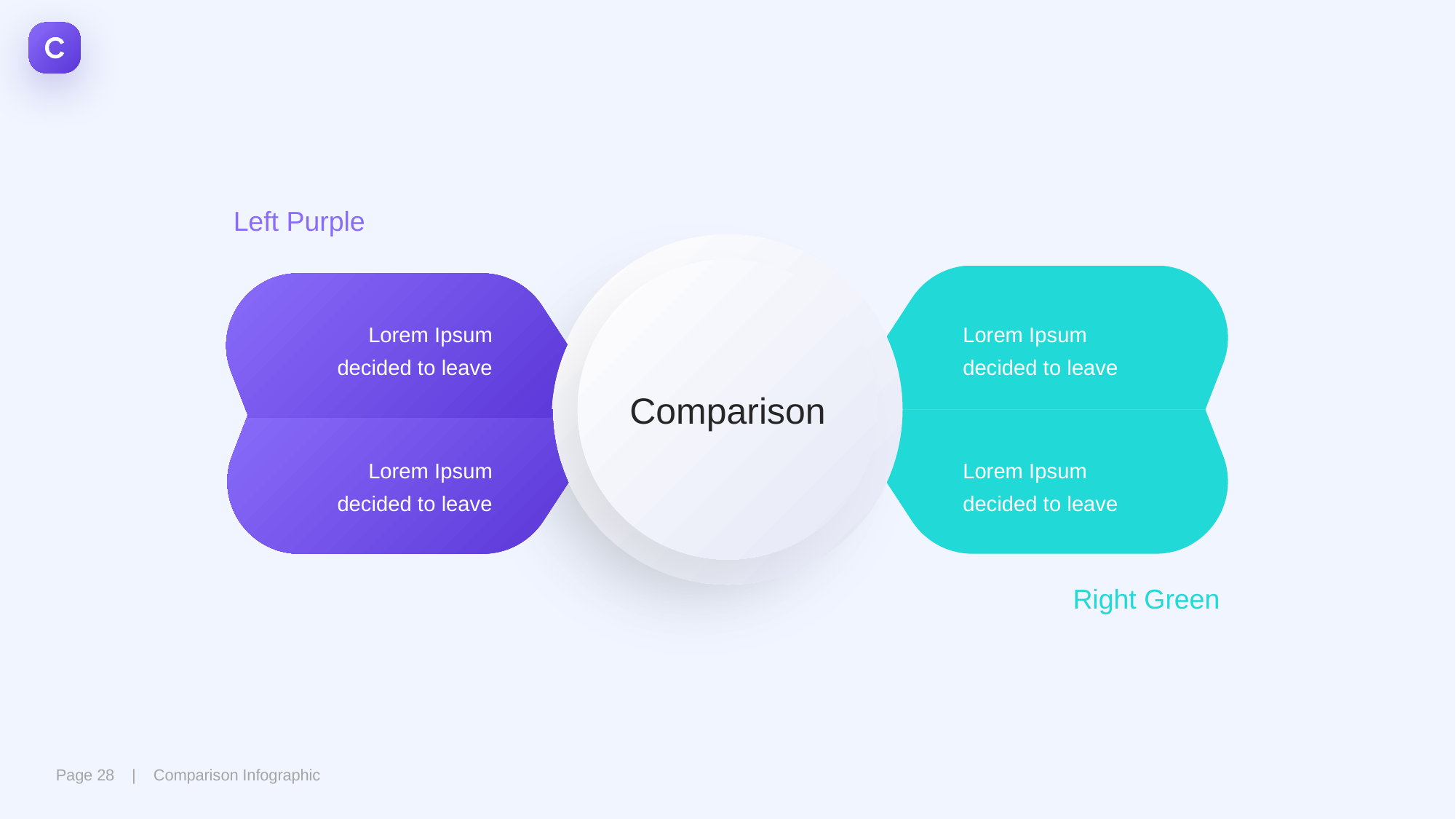

Left Purple

Comparison

Lorem Ipsum decided to leave

Lorem Ipsum decided to leave

Lorem Ipsum decided to leave

Lorem Ipsum decided to leave
Right Green